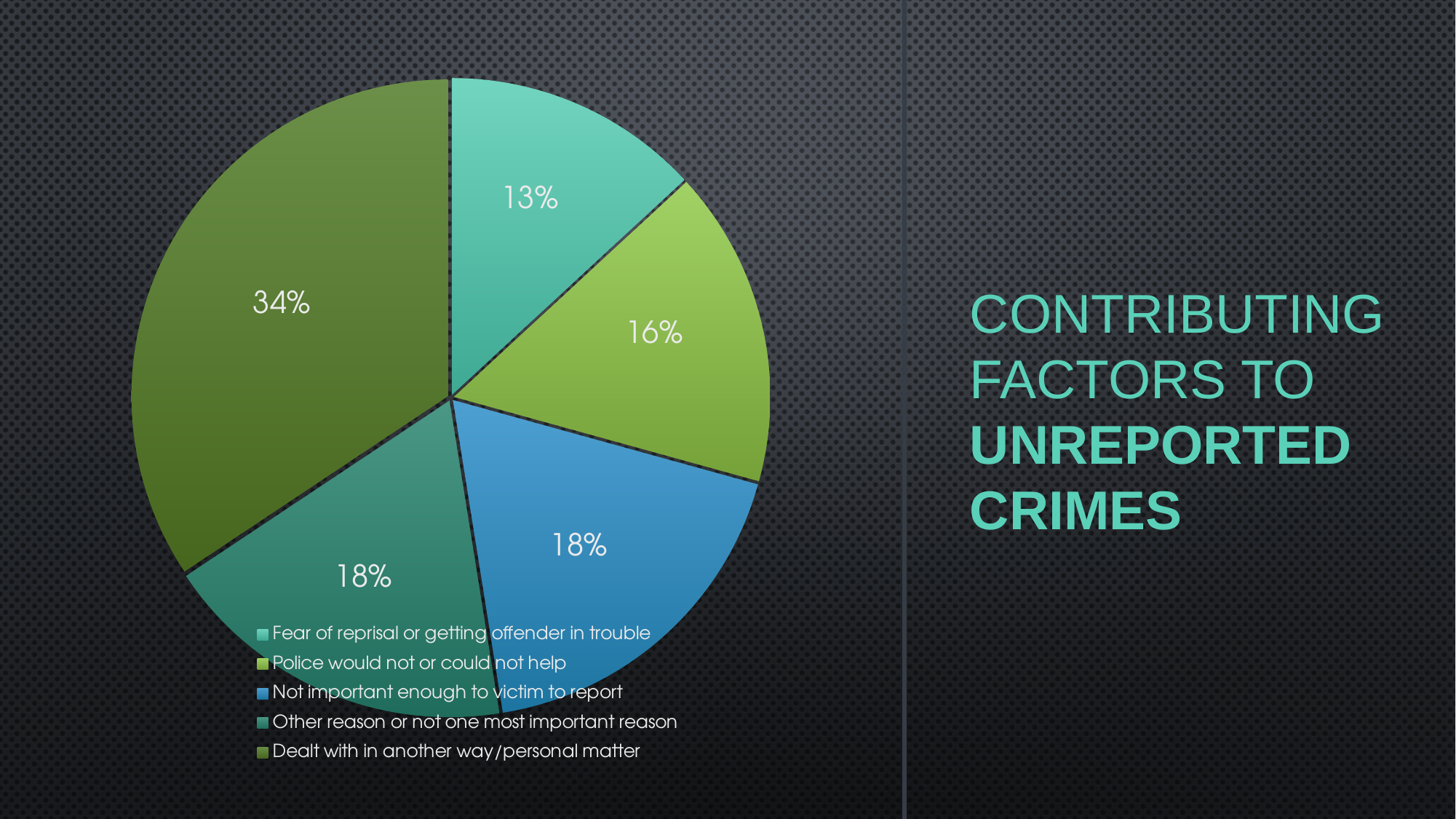

### Chart

| Category | Series 1 |
|---|---|
| Fear of reprisal or getting offender in trouble | 0.13 |
| Police would not or could not help | 0.16 |
| Not important enough to victim to report | 0.18 |
| Other reason or not one most important reason | 0.18 |
| Dealt with in another way/personal matter | 0.34 |
# contributing factors to unreported crimes